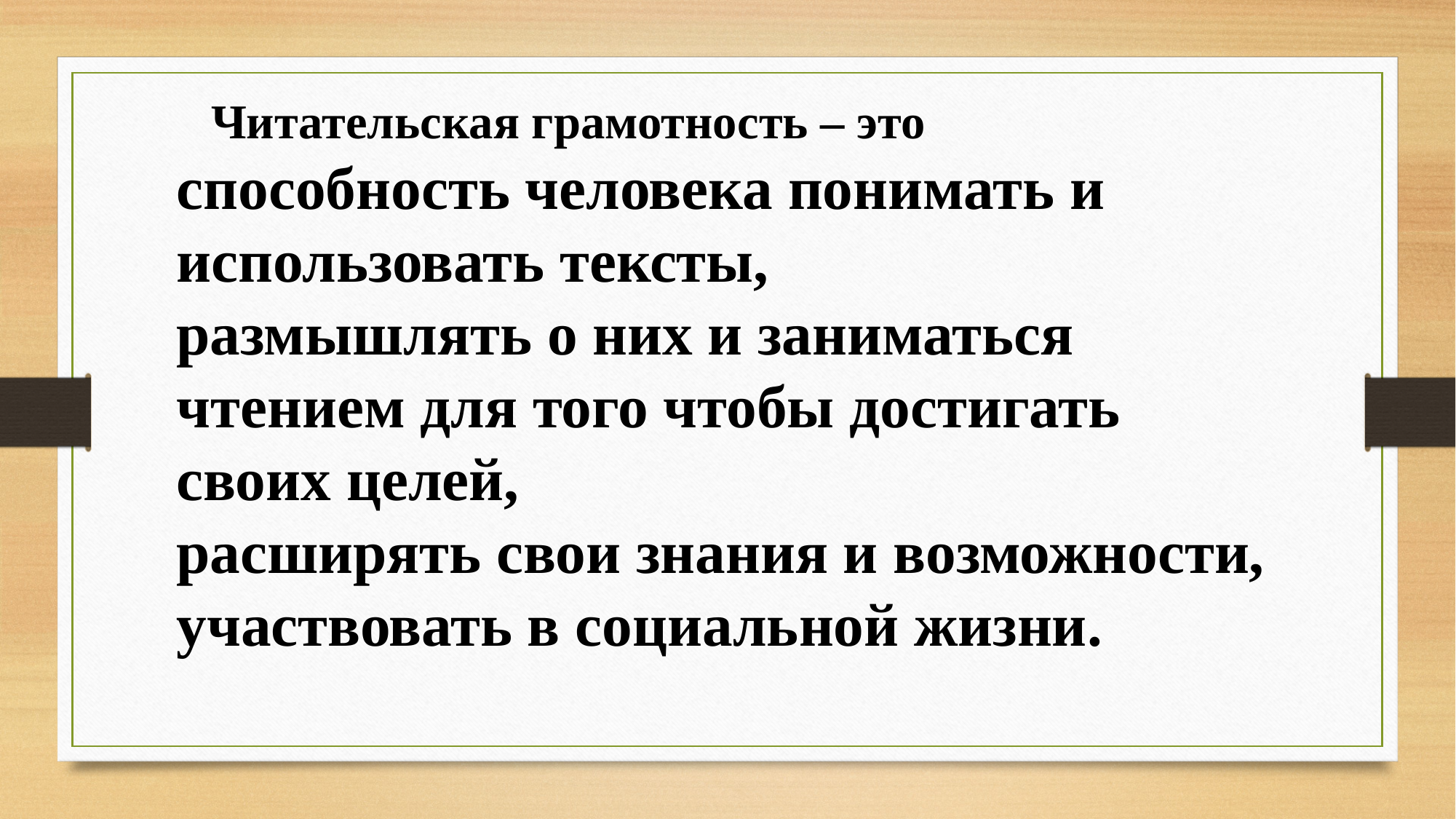

Читательская грамотность – это
способность человека понимать и использовать тексты,
размышлять о них и заниматься чтением для того чтобы достигать своих целей,
расширять свои знания и возможности,
участвовать в социальной жизни.